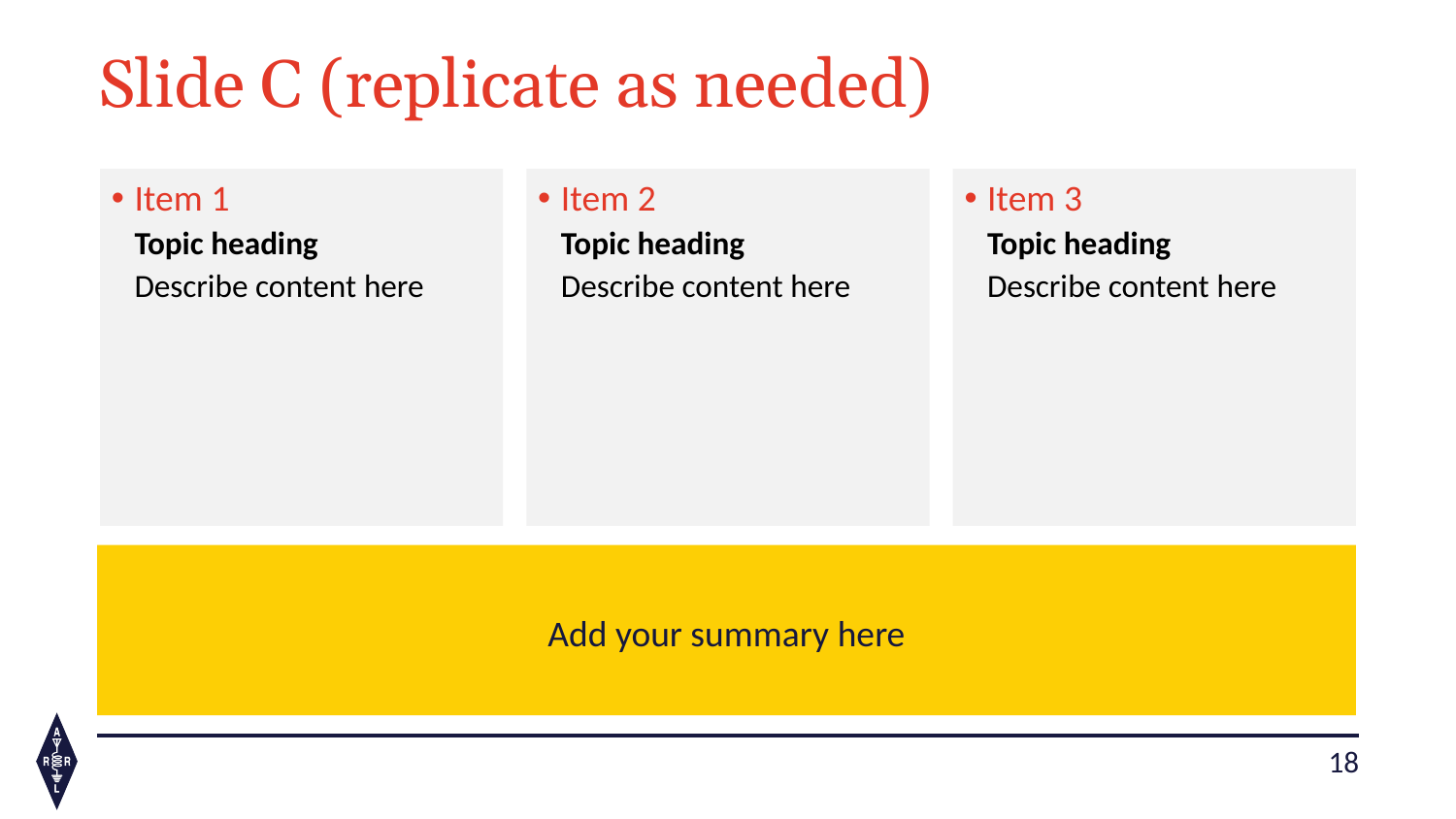

# Slide C (replicate as needed)
Item 1
Topic heading
Describe content here

Item 2
Topic heading
Describe content here
Item 3
Topic heading
Describe content here

Add your summary here

18